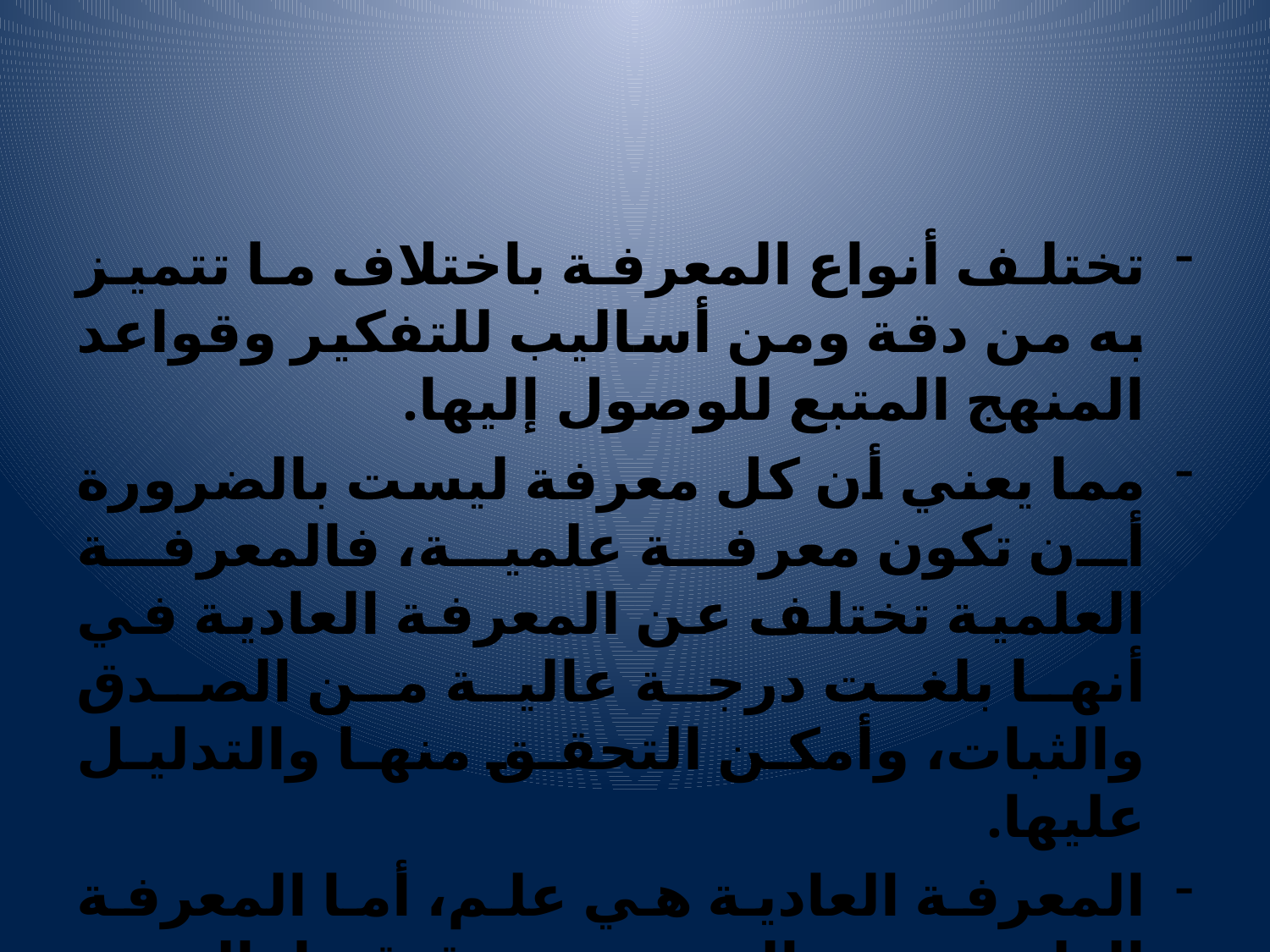

#
تختلف أنواع المعرفة باختلاف ما تتميز به من دقة ومن أساليب للتفكير وقواعد المنهج المتبع للوصول إليها.
مما يعني أن كل معرفة ليست بالضرورة أن تكون معرفة علمية، فالمعرفة العلمية تختلف عن المعرفة العادية في أنها بلغت درجة عالية من الصدق والثبات، وأمكن التحقق منها والتدليل عليها.
المعرفة العادية هي علم، أما المعرفة العلمية هي التي يتم تحقيقها بالبحث والتمحيص.